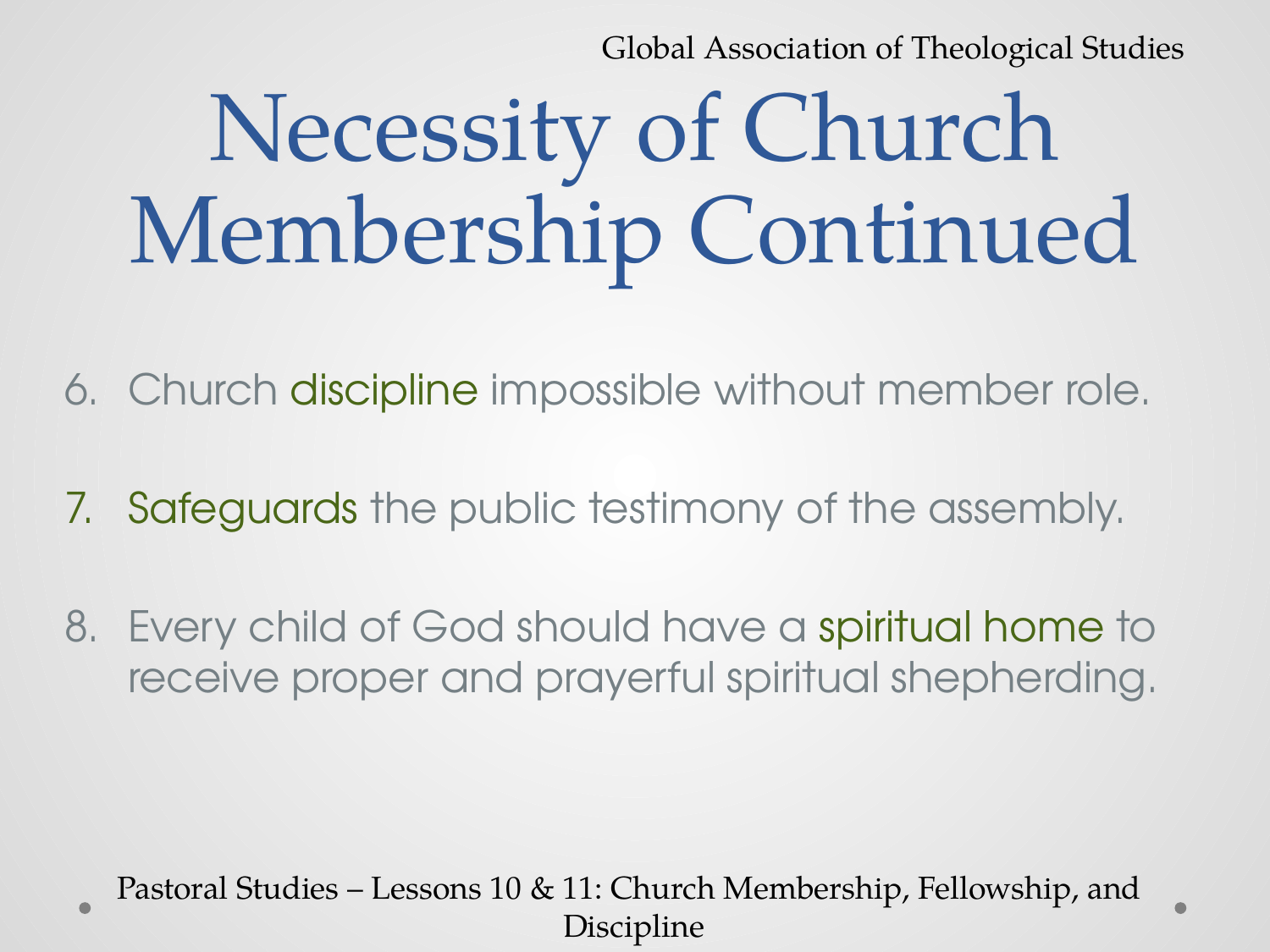

Global Association of Theological Studies
# Necessity of Church Membership Continued
Church discipline impossible without member role.

Safeguards the public testimony of the assembly.

Every child of God should have a spiritual home to receive proper and prayerful spiritual shepherding.
Pastoral Studies – Lessons 10 & 11: Church Membership, Fellowship, and  Discipline